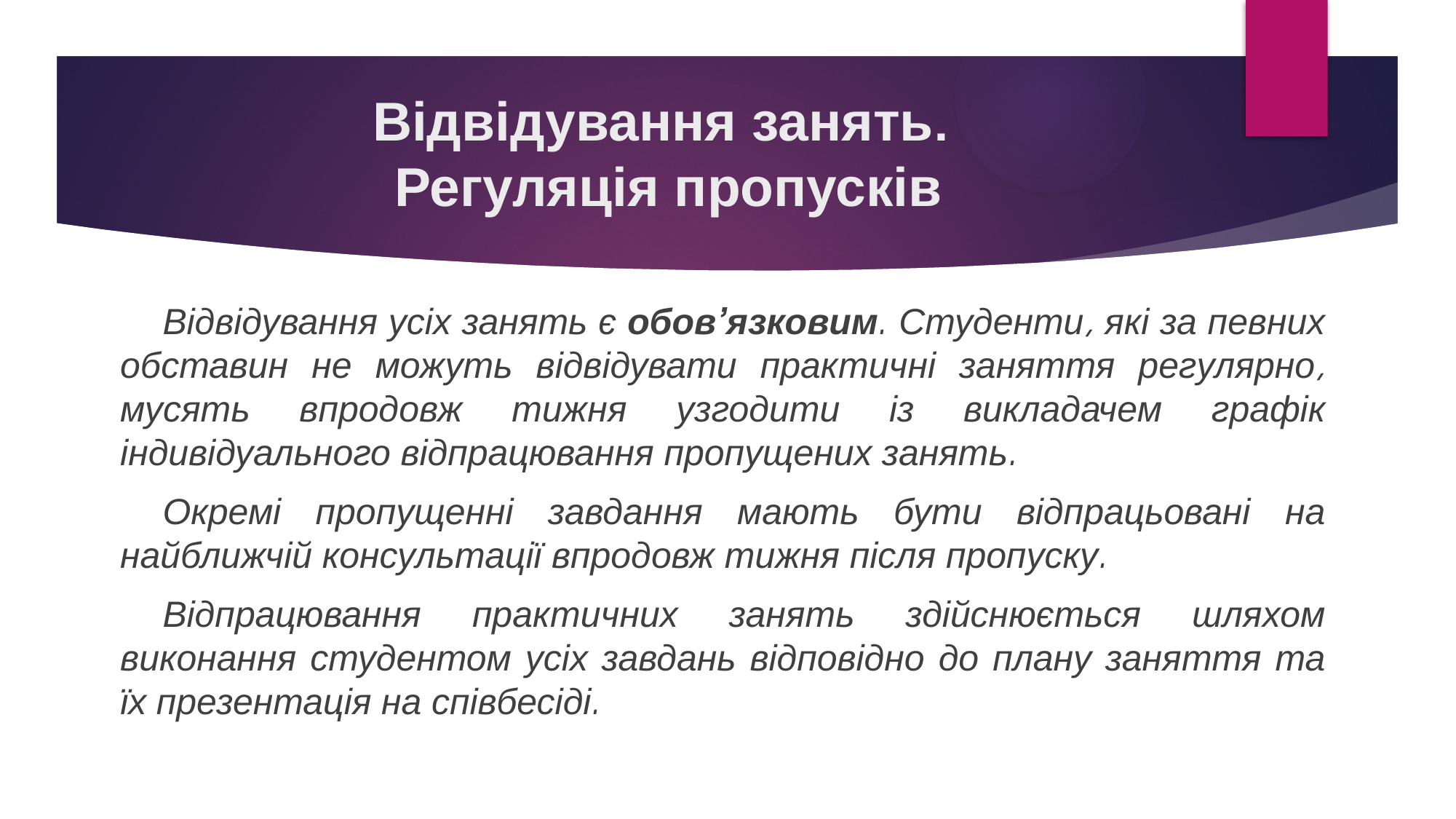

# Відвідування занять. Регуляція пропусків
Відвідування усіх занять є обов’язковим. Студенти, які за певних обставин не можуть відвідувати практичні заняття регулярно, мусять впродовж тижня узгодити із викладачем графік індивідуального відпрацювання пропущених занять.
Окремі пропущенні завдання мають бути відпрацьовані на найближчій консультації впродовж тижня після пропуску.
Відпрацювання практичних занять здійснюється шляхом виконання студентом усіх завдань відповідно до плану заняття та їх презентація на співбесіді.